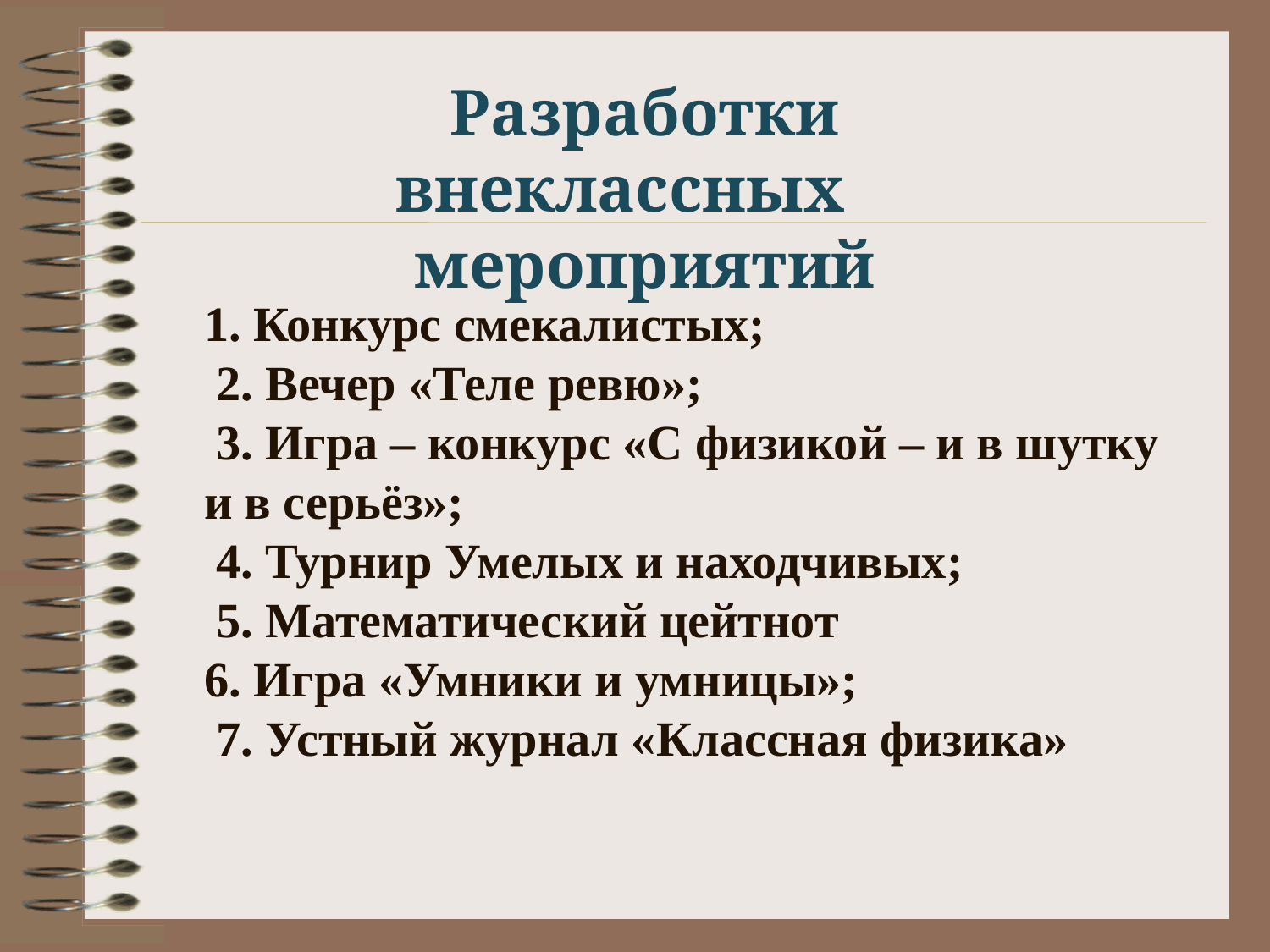

Разработки внеклассных    мероприятий
1. Конкурс смекалистых;
 2. Вечер «Теле ревю»;
 3. Игра – конкурс «С физикой – и в шутку и в серьёз»;
 4. Турнир Умелых и находчивых;
 5. Математический цейтнот
6. Игра «Умники и умницы»;
 7. Устный журнал «Классная физика»